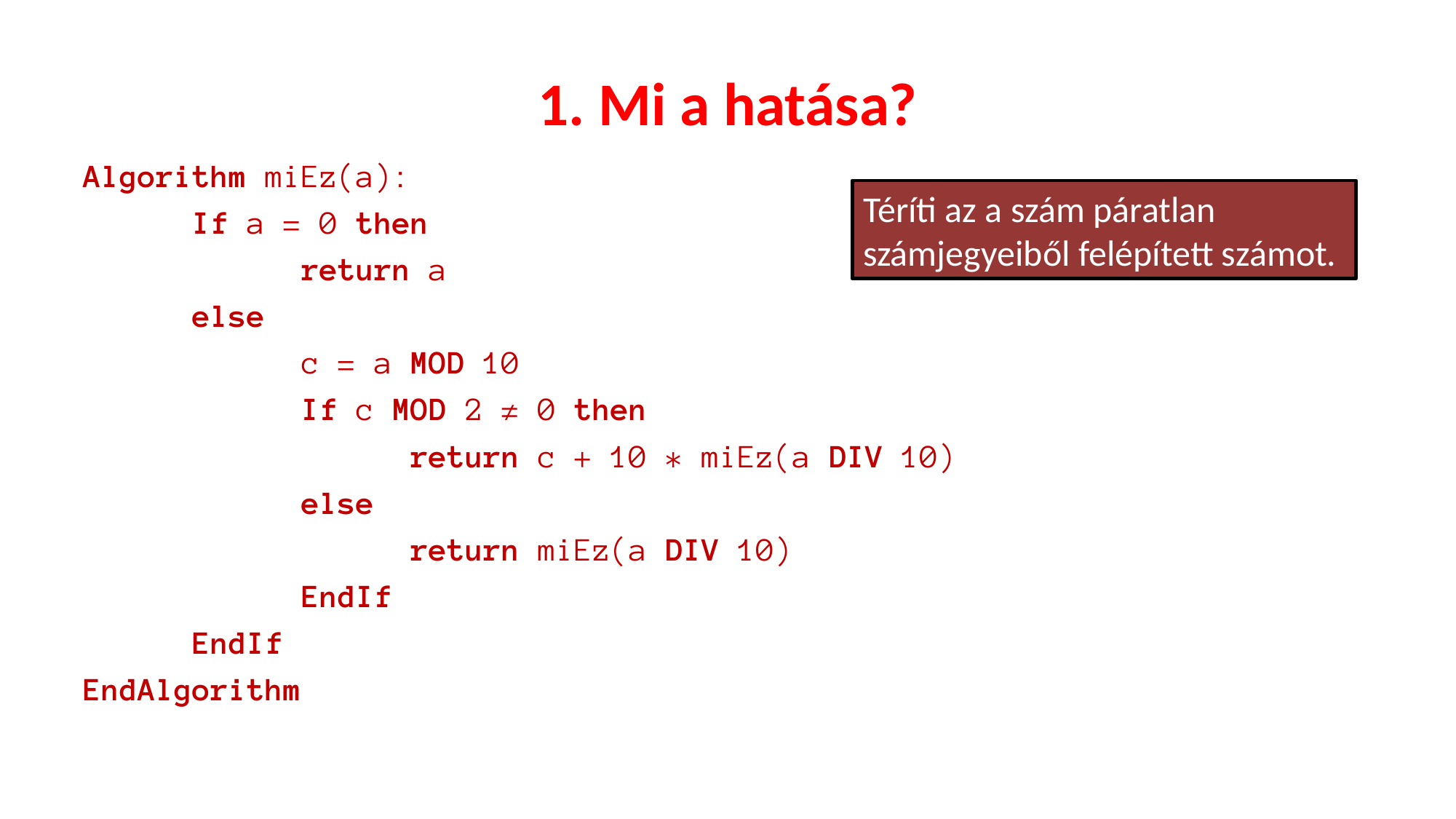

# 1. Mi a hatása?
Algorithm miEz(a):
	If a = 0 then
		return a
	else
		c = a MOD 10
		If c MOD 2 ≠ 0 then
			return c + 10 * miEz(a DIV 10)
		else
			return miEz(a DIV 10)
		EndIf
	EndIf
EndAlgorithm

Téríti az a szám páratlan számjegyeiből felépített számot.